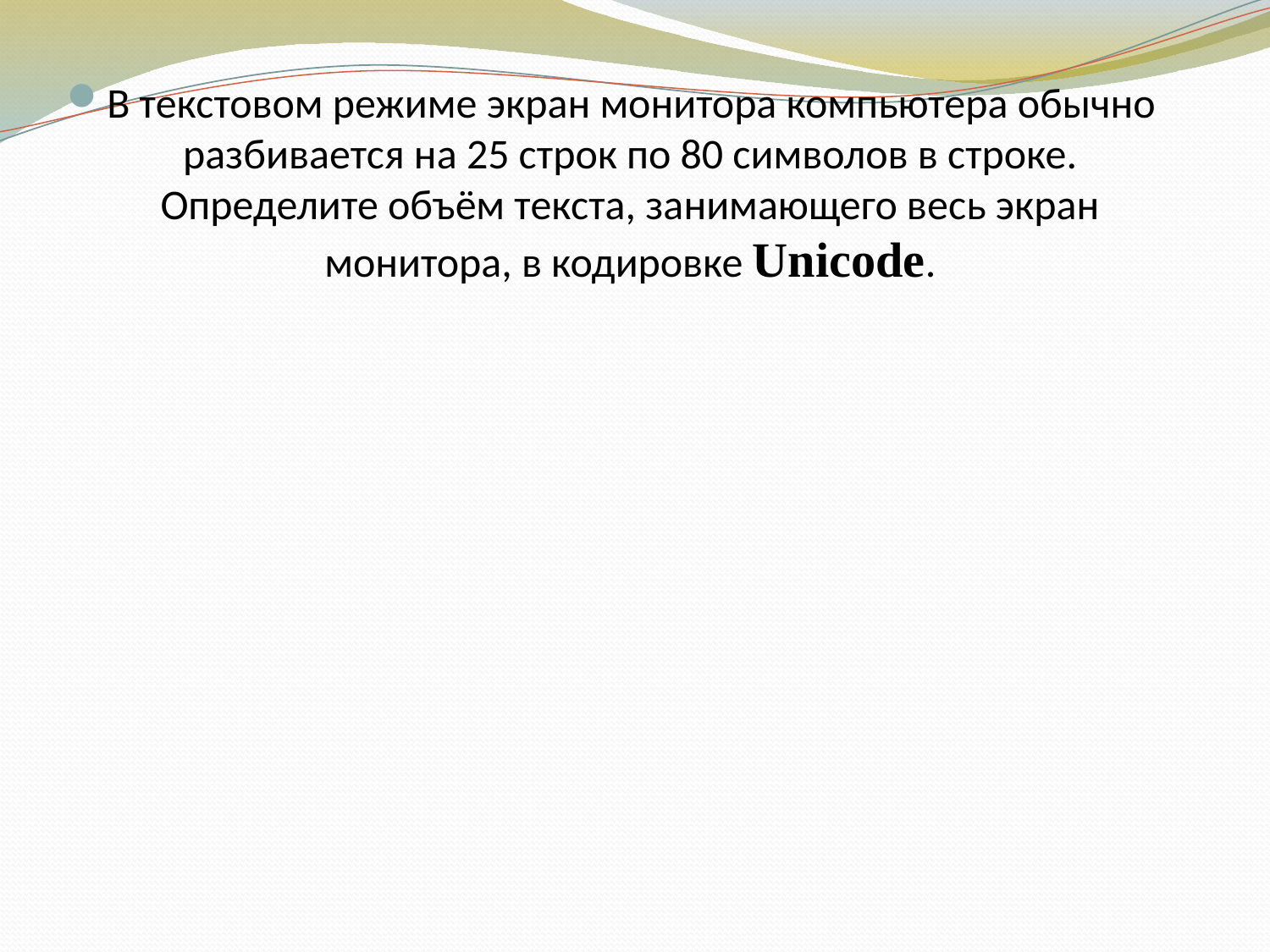

В текстовом режиме экран монитора компьютера обычно разбивается на 25 строк по 80 символов в строке. Определите объём текста, занимающего весь экран монитора, в кодировке Unicode.